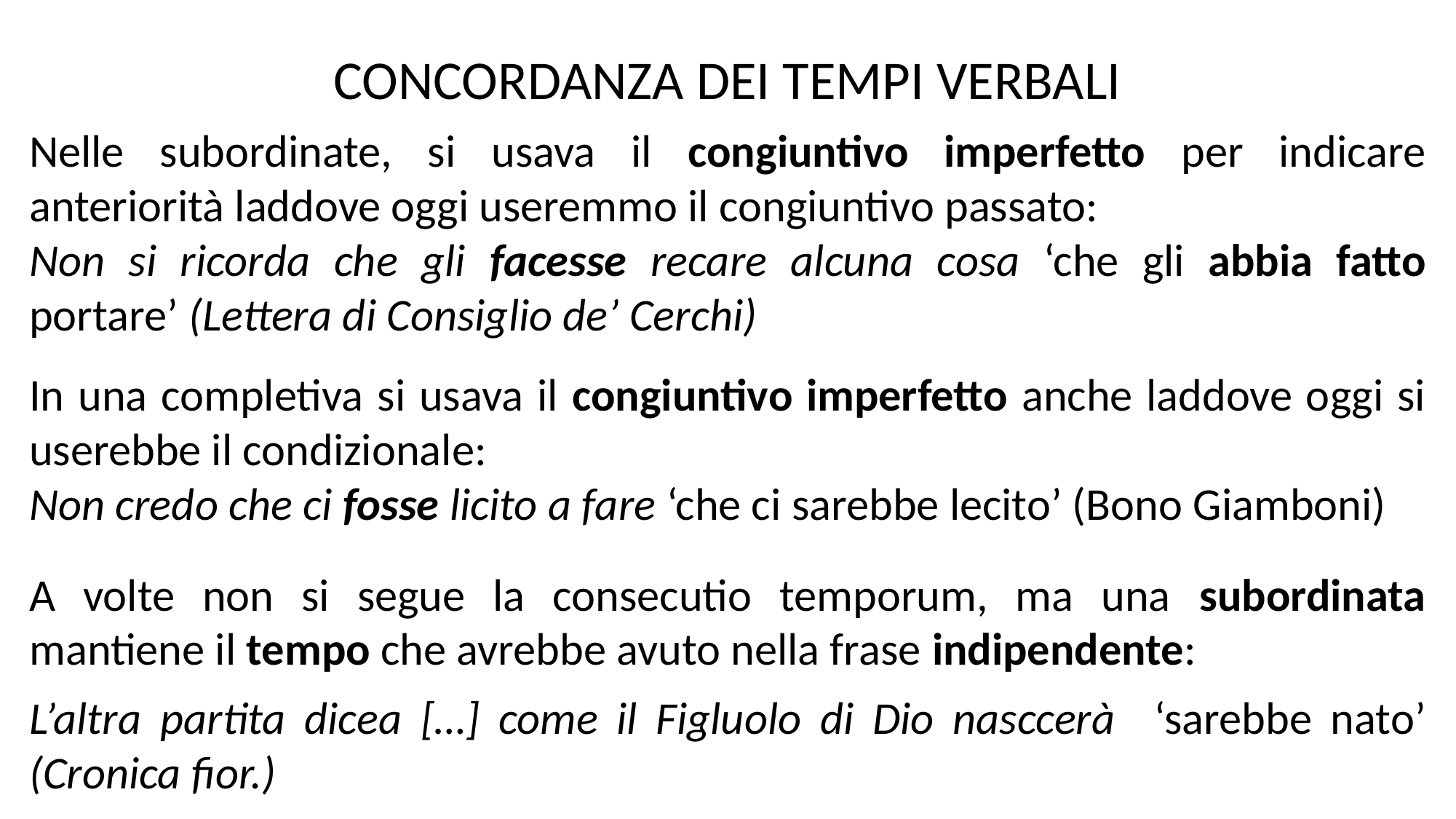

CONCORDANZA DEI TEMPI VERBALI
Nelle subordinate, si usava il congiuntivo imperfetto per indicare anteriorità laddove oggi useremmo il congiuntivo passato:
Non si ricorda che gli facesse recare alcuna cosa ‘che gli abbia fatto portare’ (Lettera di Consiglio de’ Cerchi)

In una completiva si usava il congiuntivo imperfetto anche laddove oggi si userebbe il condizionale:
Non credo che ci fosse licito a fare ‘che ci sarebbe lecito’ (Bono Giamboni)

A volte non si segue la consecutio temporum, ma una subordinata mantiene il tempo che avrebbe avuto nella frase indipendente:

L’altra partita dicea […] come il Figluolo di Dio nasccerà  ‘sarebbe nato’ (Cronica fior.)